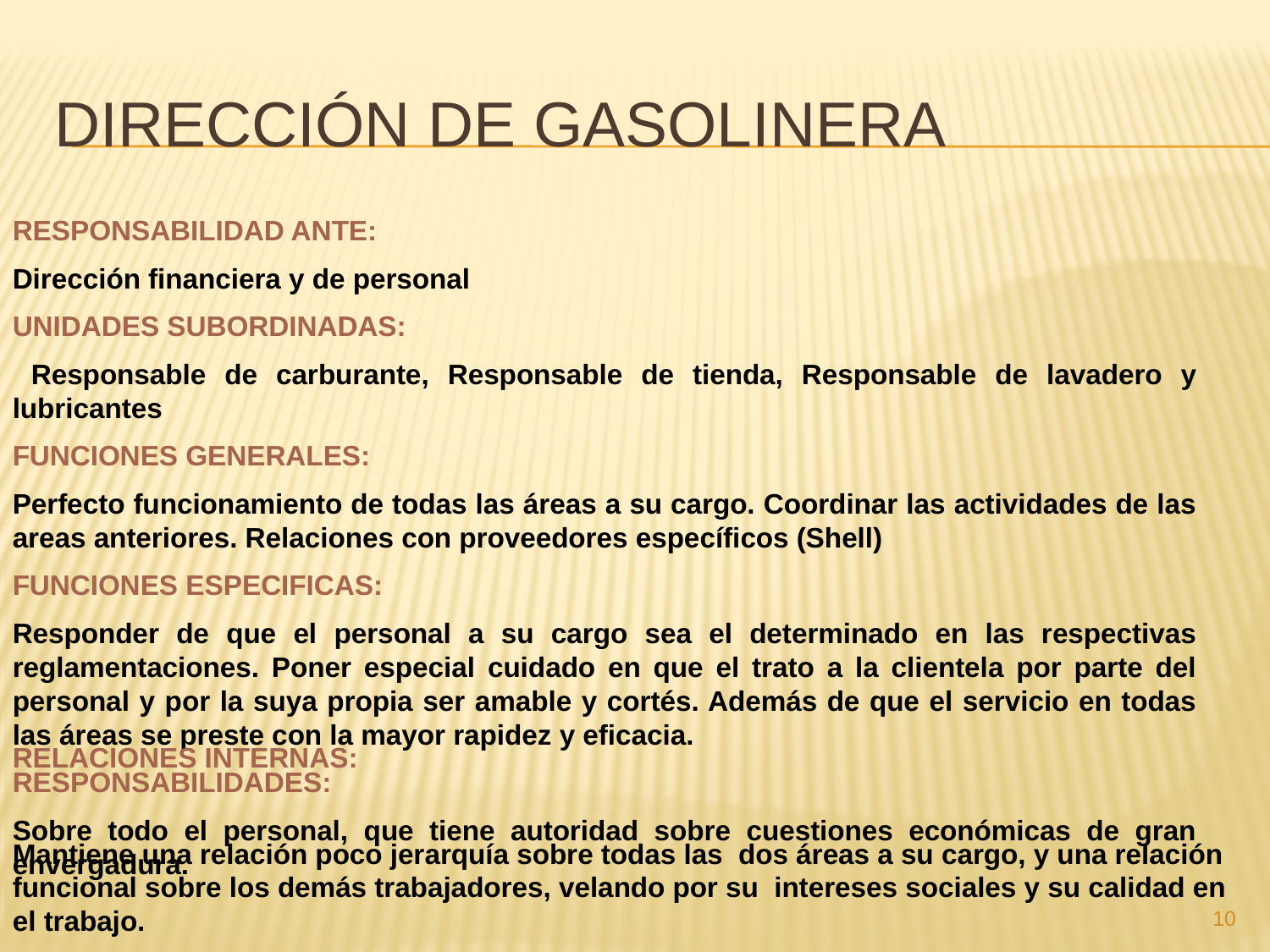

# Dirección de gasolinera

RESPONSABILIDAD ANTE:
Dirección financiera y de personal
UNIDADES SUBORDINADAS:
 Responsable de carburante, Responsable de tienda, Responsable de lavadero y lubricantes
FUNCIONES GENERALES:
Perfecto funcionamiento de todas las áreas a su cargo. Coordinar las actividades de las areas anteriores. Relaciones con proveedores específicos (Shell)
FUNCIONES ESPECIFICAS:
Responder de que el personal a su cargo sea el determinado en las respectivas reglamentaciones. Poner especial cuidado en que el trato a la clientela por parte del personal y por la suya propia ser amable y cortés. Además de que el servicio en todas las áreas se preste con la mayor rapidez y eficacia.
RESPONSABILIDADES:
Sobre todo el personal, que tiene autoridad sobre cuestiones económicas de gran envergadura.

RELACIONES INTERNAS:

Mantiene una relación poco jerarquía sobre todas las  dos áreas a su cargo, y una relación funcional sobre los demás trabajadores, velando por su  intereses sociales y su calidad en el trabajo.
10